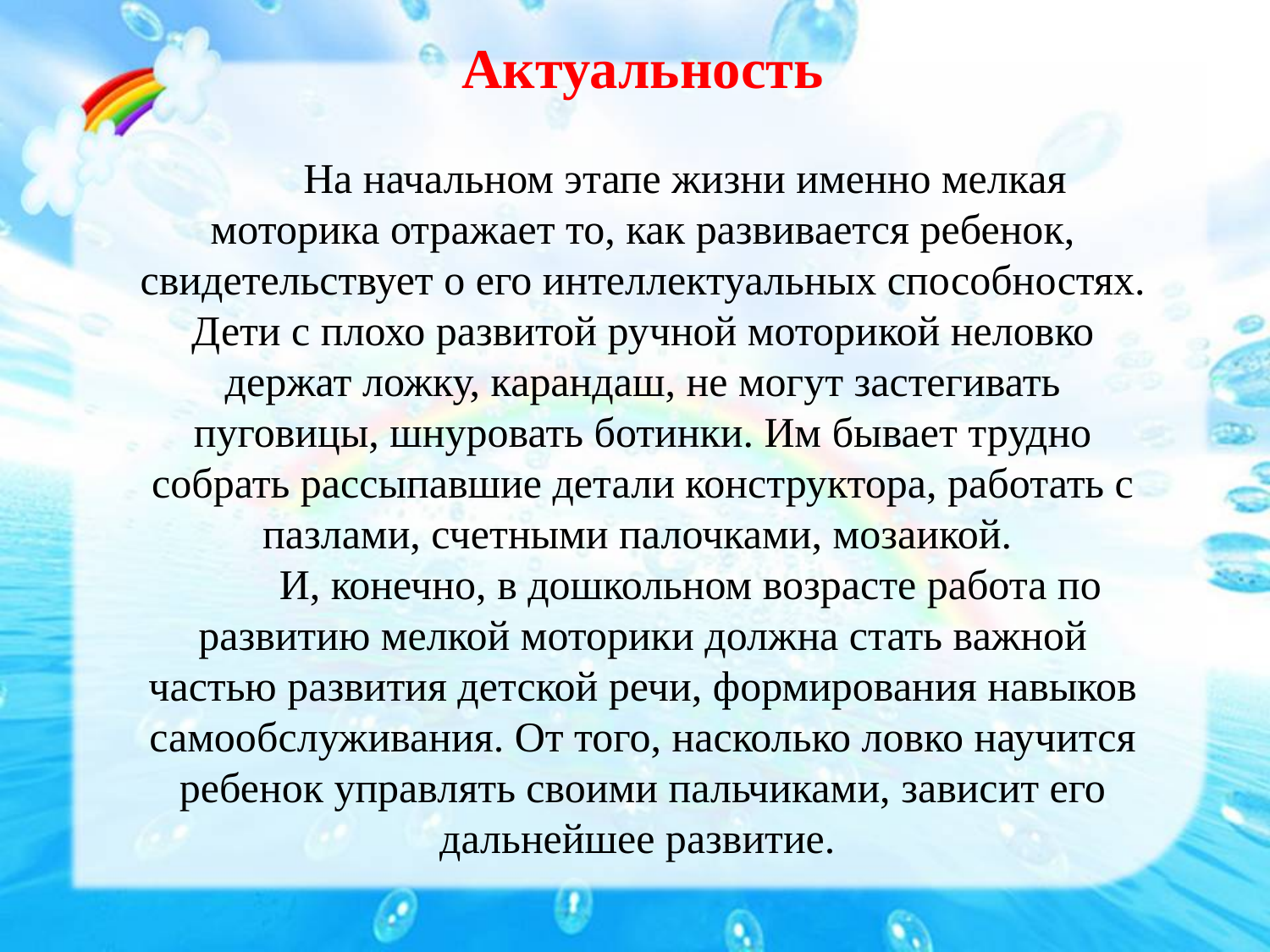

Актуальность
        На начальном этапе жизни именно мелкая моторика отражает то, как развивается ребенок, свидетельствует о его интеллектуальных способностях. Дети с плохо развитой ручной моторикой неловко держат ложку, карандаш, не могут застегивать пуговицы, шнуровать ботинки. Им бывает трудно собрать рассыпавшие детали конструктора, работать с пазлами, счетными палочками, мозаикой.
         И, конечно, в дошкольном возрасте работа по развитию мелкой моторики должна стать важной частью развития детской речи, формирования навыков самообслуживания. От того, насколько ловко научится ребенок управлять своими пальчиками, зависит его дальнейшее развитие.